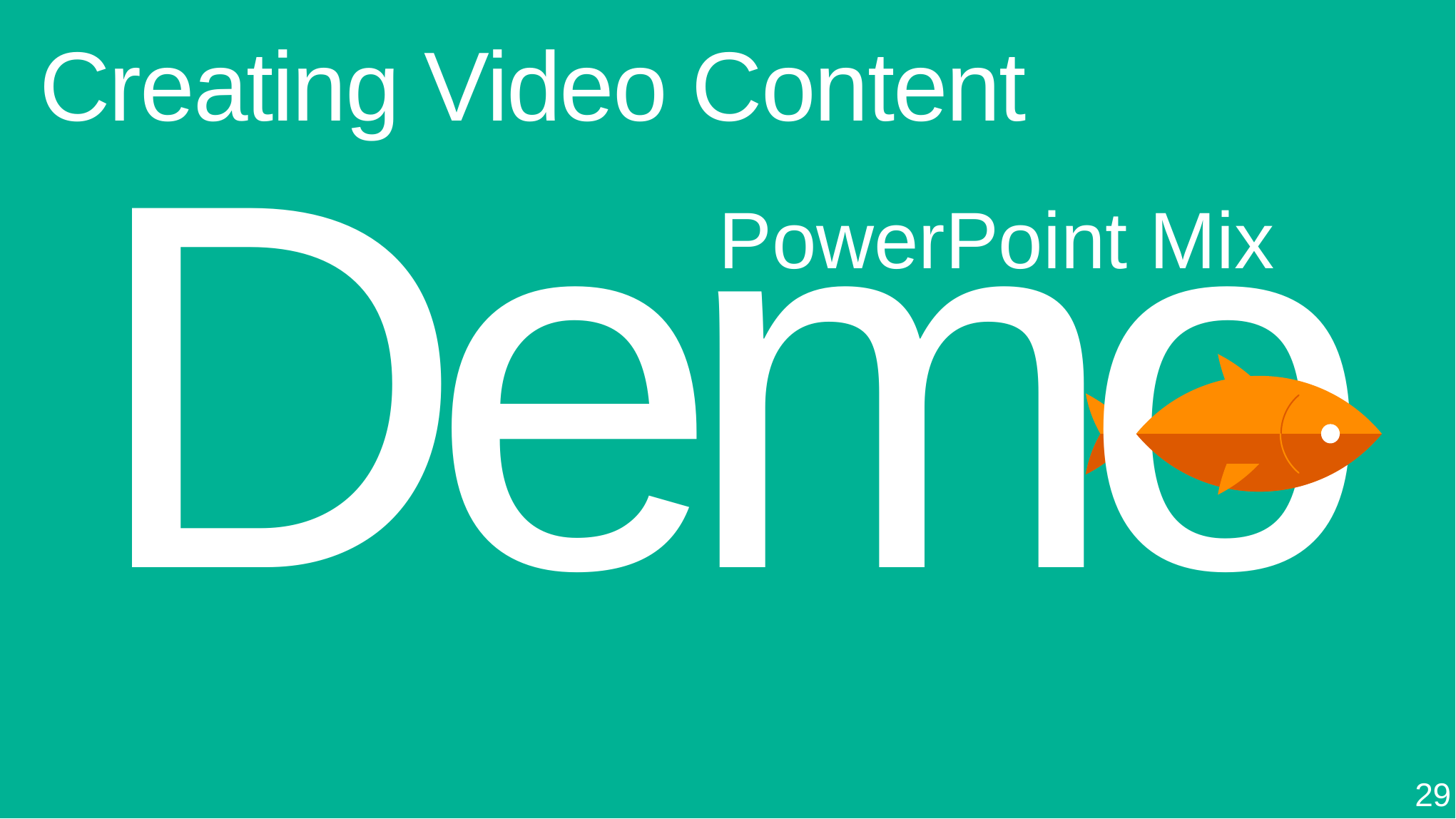

Creating Video Content
Demo
PowerPoint Mix

29